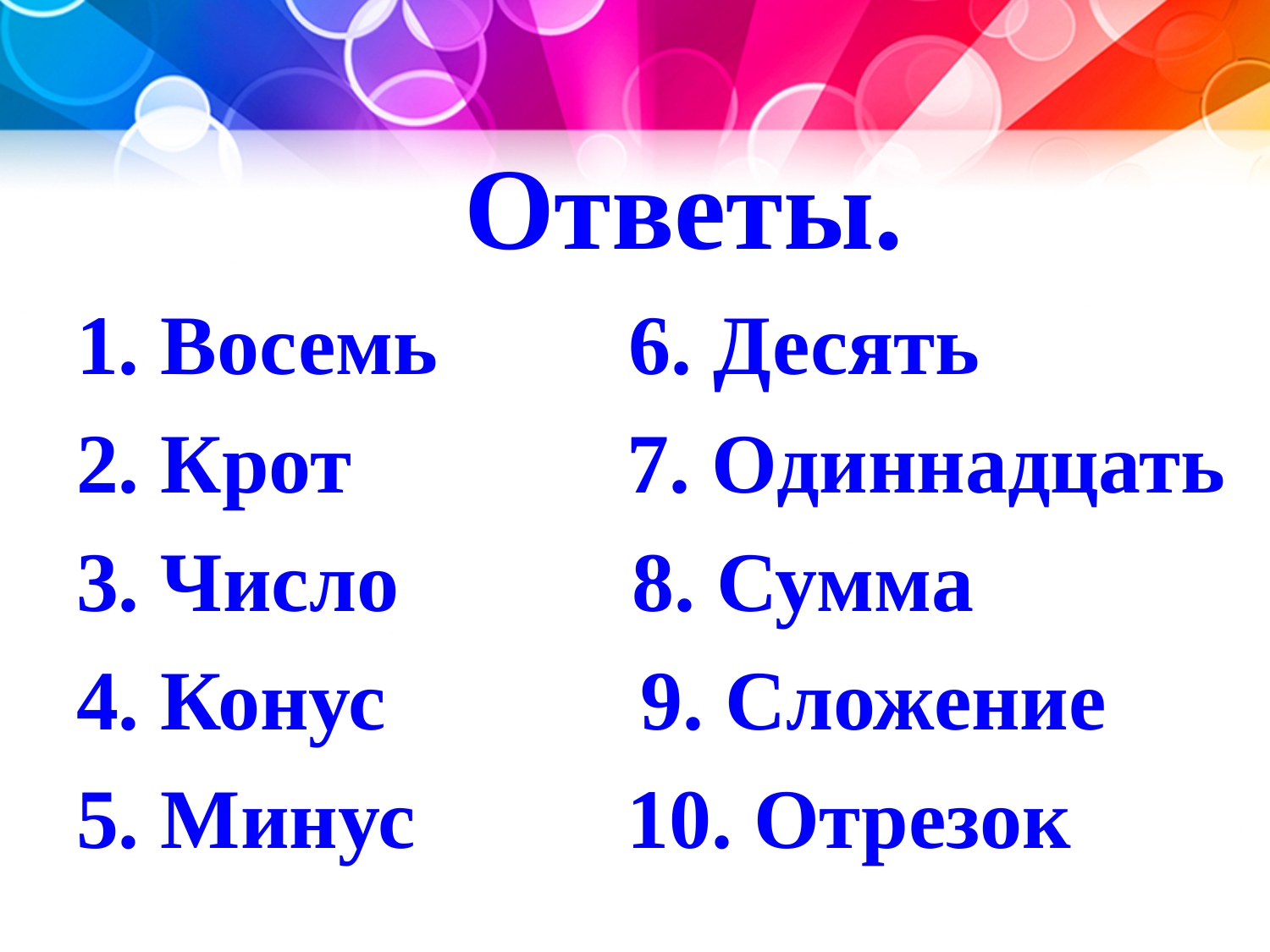

Ответы.
 1. Восемь         6. Десять
 2. Крот             7. Одиннадцать
 3. Число           8. Сумма
 4. Конус            9. Сложение
 5. Минус          10. Отрезок

#